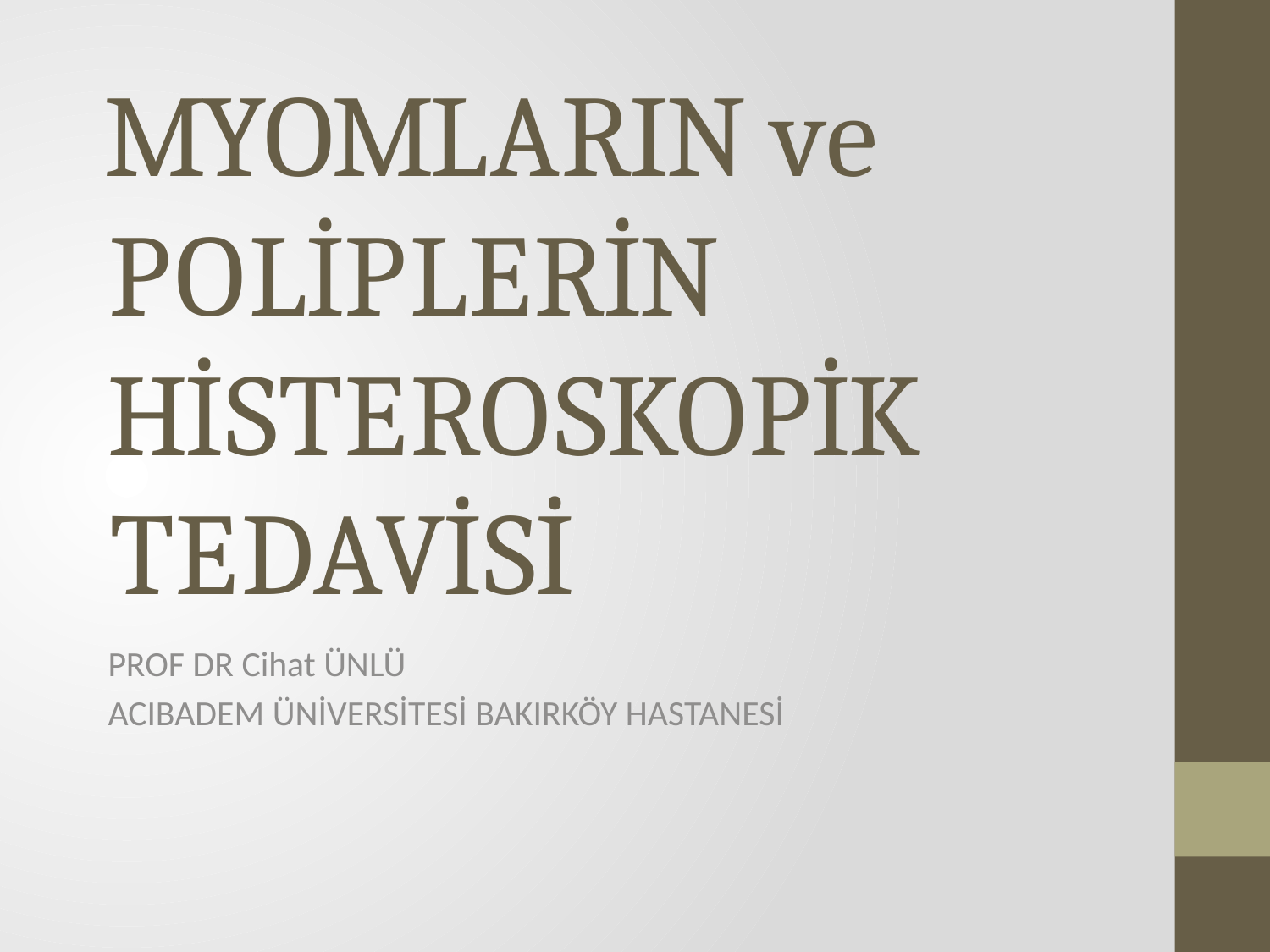

# MYOMLARIN ve POLİPLERİN HİSTEROSKOPİK TEDAVİSİ
PROF DR Cihat ÜNLÜ
ACIBADEM ÜNİVERSİTESİ BAKIRKÖY HASTANESİ